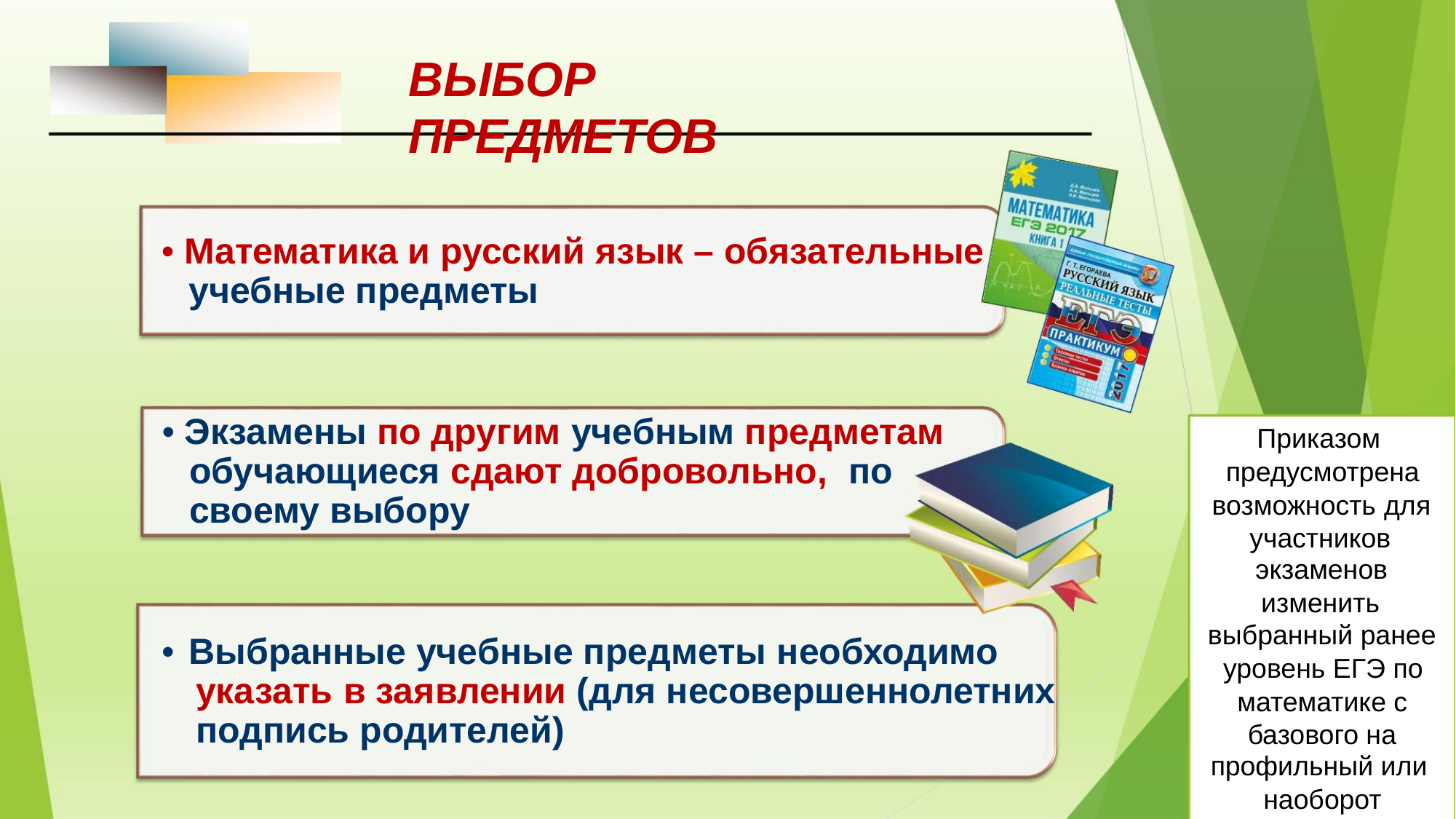

ВЫБОР ПРЕДМЕТОВ
• Математика и русский язык – обязательные
учебные предметы
• Экзамены по другим учебным предметам
обучающиеся сдают добровольно, по
своему выбору
Приказом
предусмотрена
возможность для
участников
экзаменов
изменить
выбранный ранее
уровень ЕГЭ по
математике с
базового на
• Выбранные учебные предметы необходимо
указать в заявлении (для несовершеннолетних
подпись родителей)
профильный или
наоборот